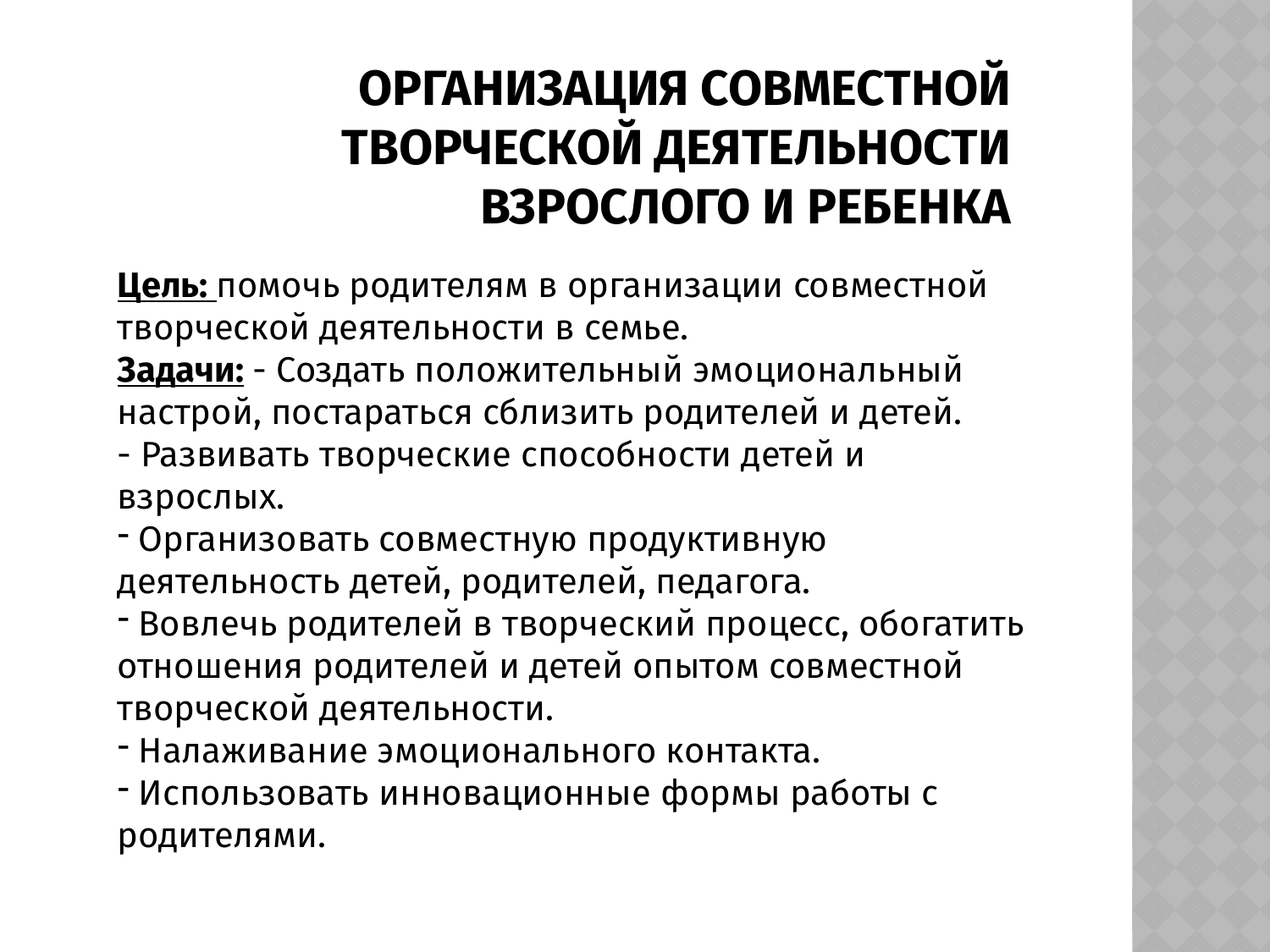

# Организация совместной творческой деятельности взрослого и ребенка
Цель: помочь родителям в организации совместной творческой деятельности в семье.
Задачи: - Создать положительный эмоциональный настрой, постараться сблизить родителей и детей.
- Развивать творческие способности детей и взрослых.
 Организовать совместную продуктивную деятельность детей, родителей, педагога.
 Вовлечь родителей в творческий процесс, обогатить отношения родителей и детей опытом совместной творческой деятельности.
 Налаживание эмоционального контакта.
 Использовать инновационные формы работы с   родителями.